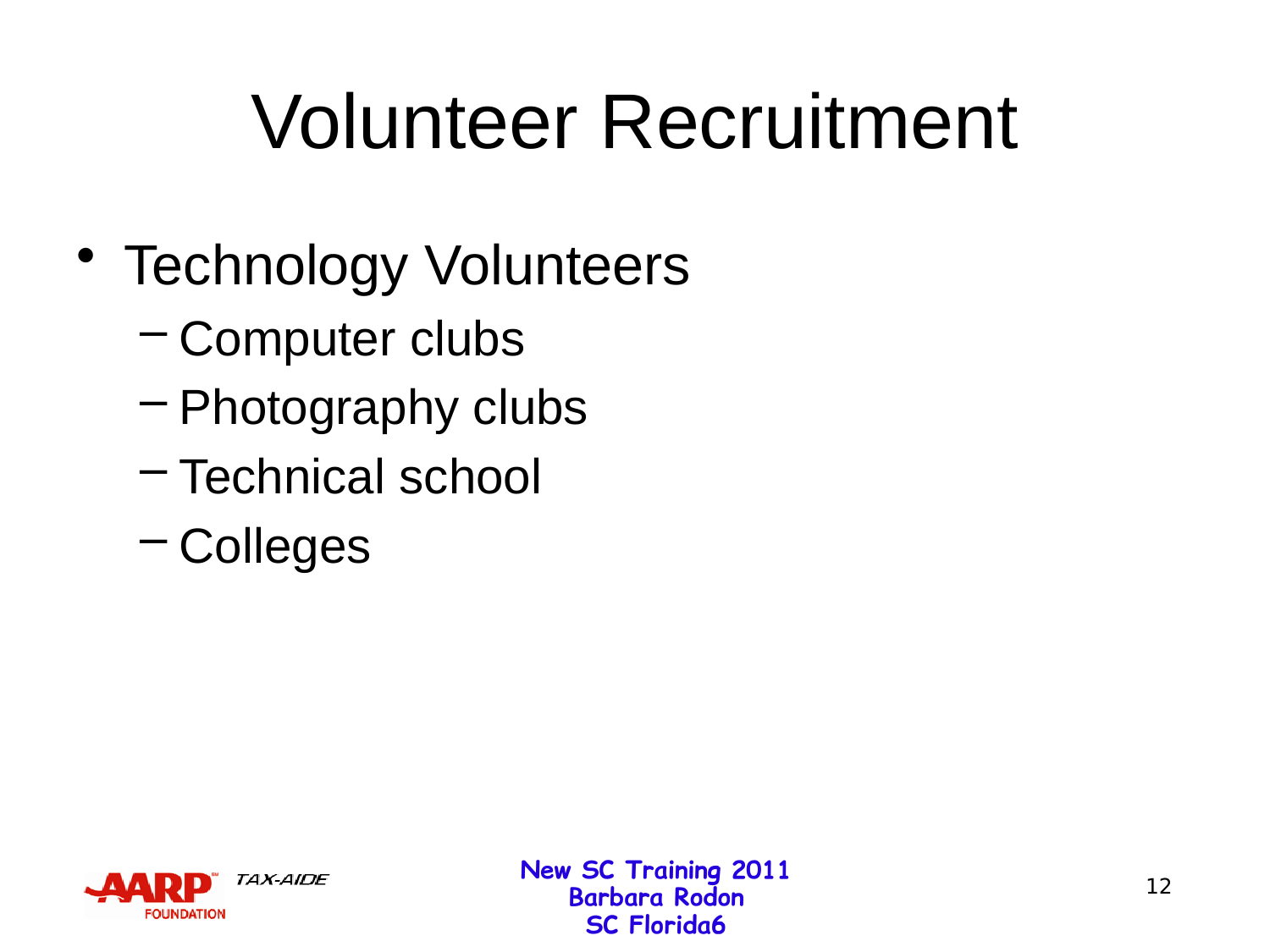

# Volunteer Recruitment
Technology Volunteers
Computer clubs
Photography clubs
Technical school
Colleges